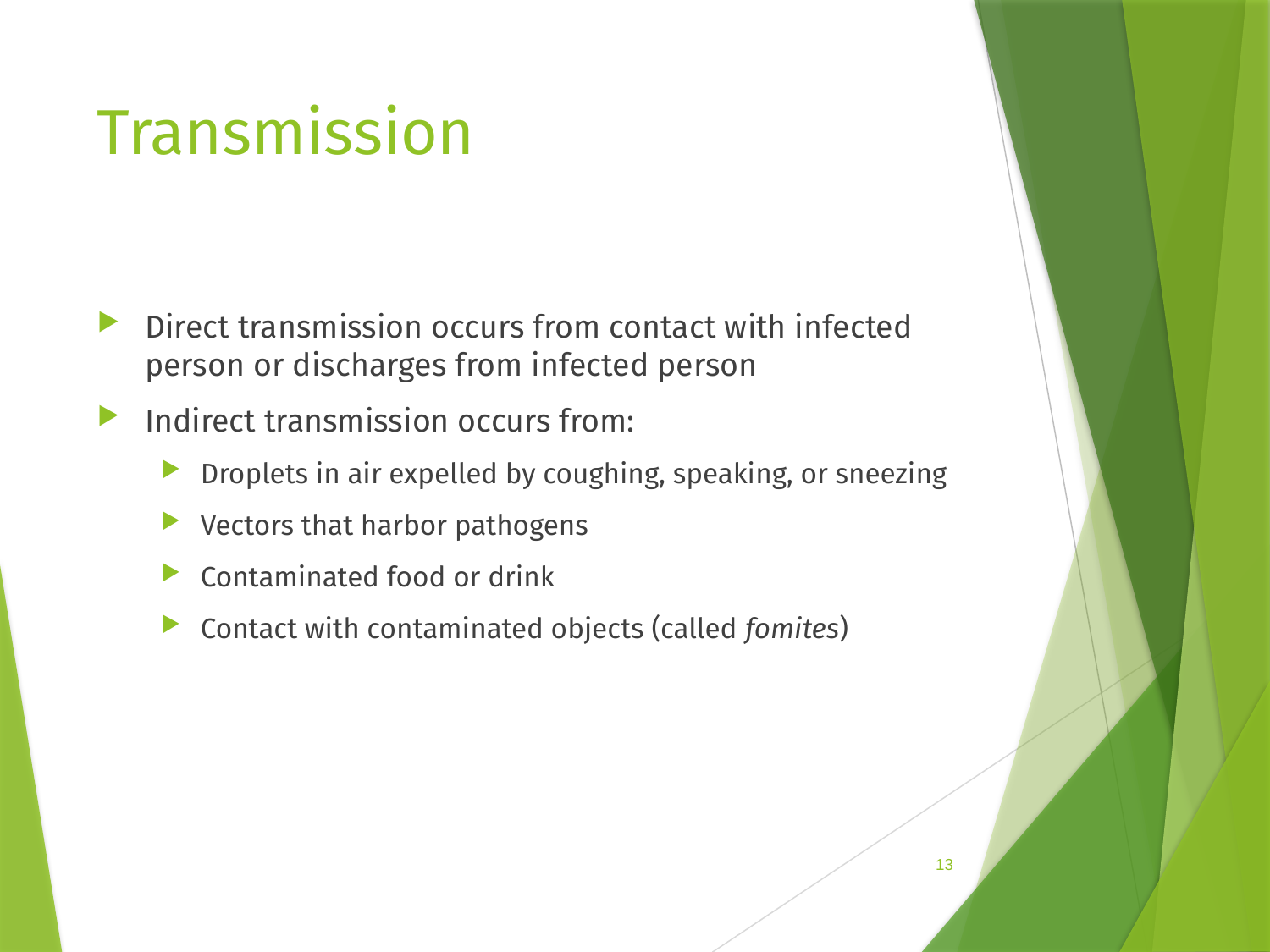

# Transmission
Direct transmission occurs from contact with infected person or discharges from infected person
Indirect transmission occurs from:
Droplets in air expelled by coughing, speaking, or sneezing
Vectors that harbor pathogens
Contaminated food or drink
Contact with contaminated objects (called fomites)

 13